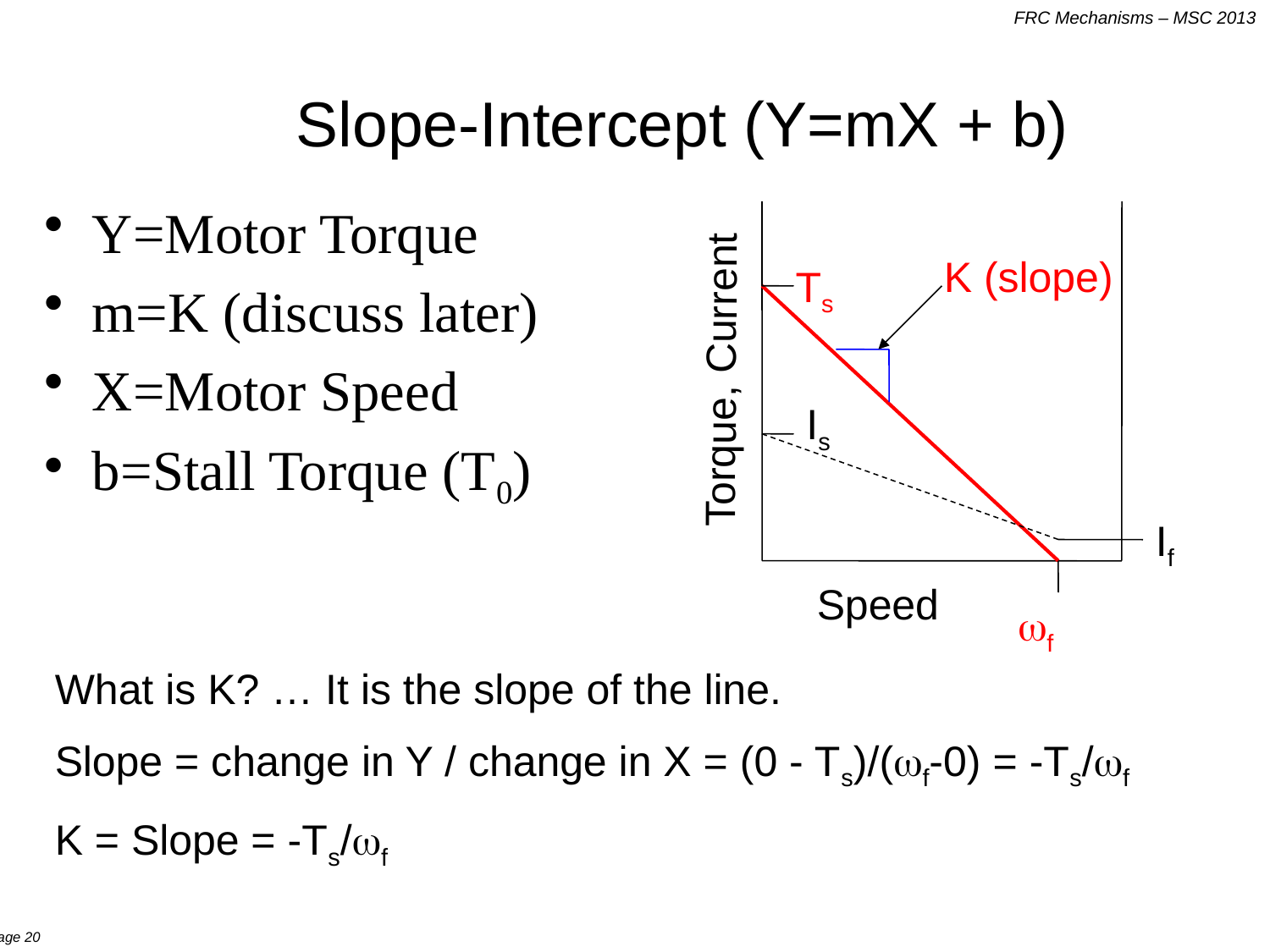

# Slope-Intercept (Y=mX + b)

K (slope)
Ts

Torque, Current

Is

If

Speed
ωf
Y=Motor Torque
m=K (discuss later)
X=Motor Speed
b=Stall Torque (T0)
What is K? … It is the slope of the line.
Slope = change in Y / change in X = (0 - Ts)/(ωf-0) = -Ts/ωf
K = Slope = -Ts/ωf